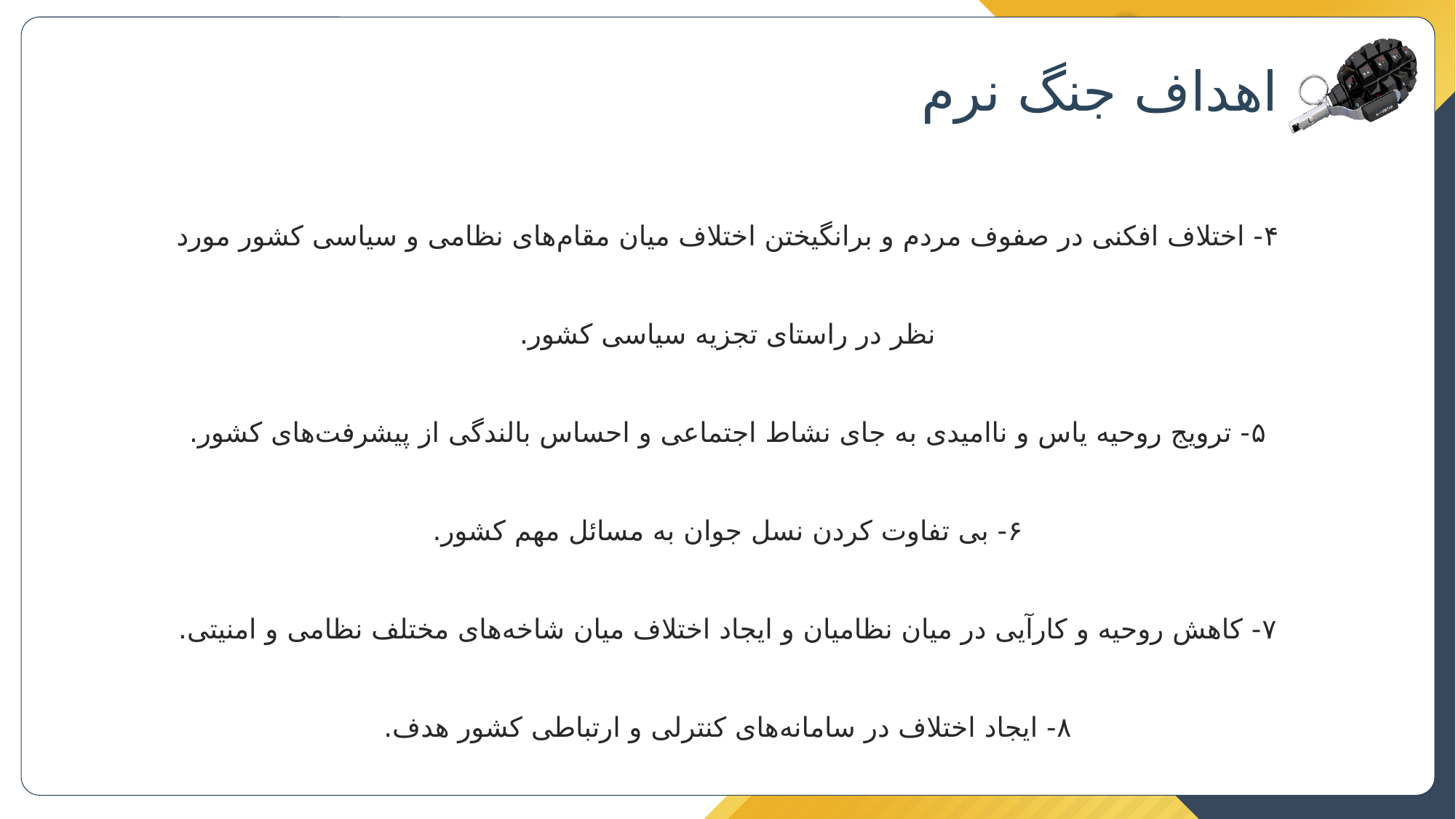

اهداف جنگ نرم
۴- اختلاف افکنی در صفوف مردم و برانگیختن اختلاف میان مقام‌های نظامی و سیاسی کشور مورد نظر در راستای تجزیه سیاسی کشور.
۵- ترویج روحیه یاس و ناامیدی به جای نشاط اجتماعی و احساس بالندگی از پیشرفت‌های کشور.
۶- بی تفاوت کردن نسل جوان به مسائل مهم کشور.
۷- کاهش روحیه و کارآیی در میان نظامیان و ایجاد اختلاف میان شاخه‌های مختلف نظامی و امنیتی.
۸- ایجاد اختلاف در سامانه‌های کنترلی و ارتباطی کشور هدف.